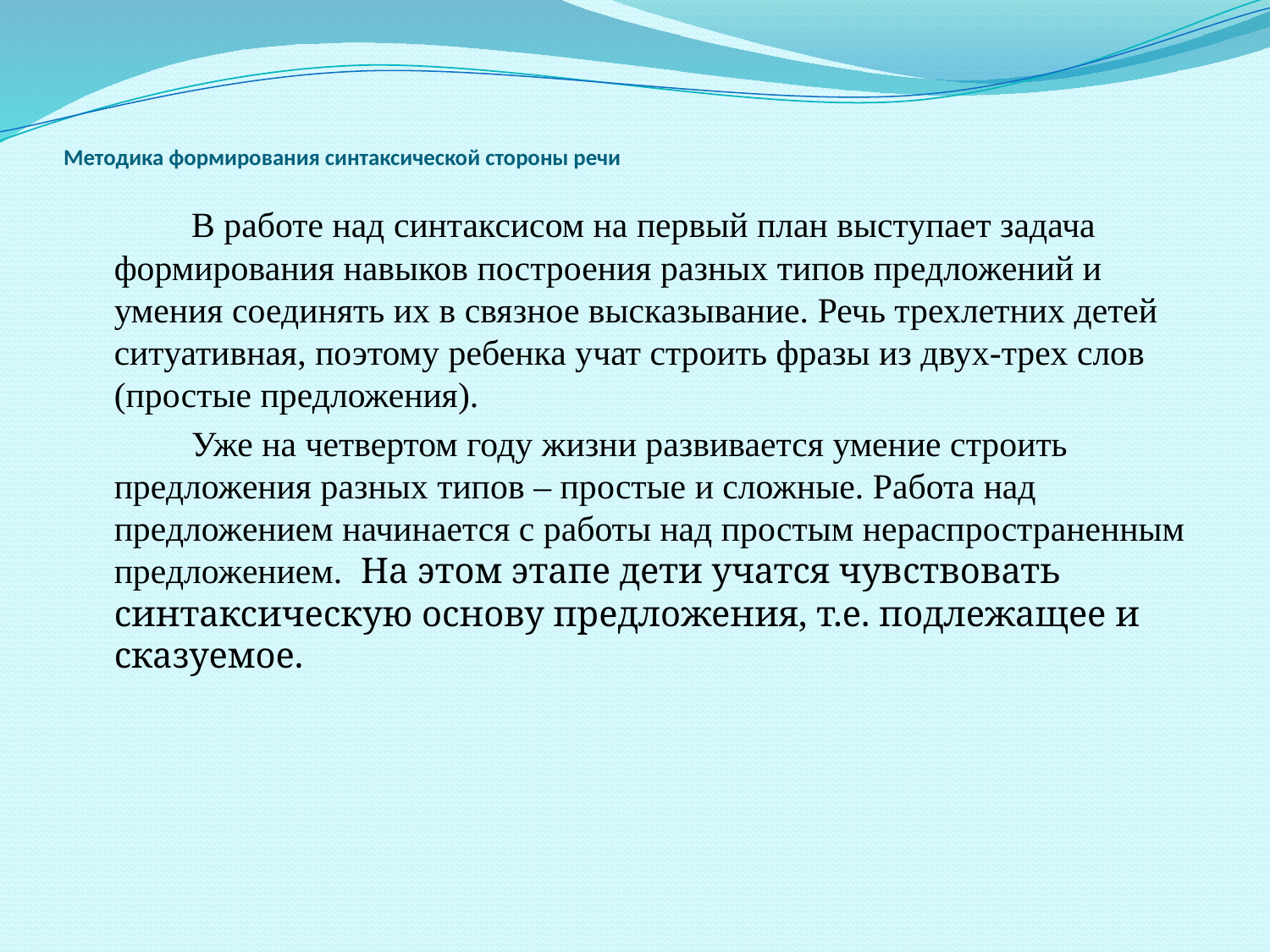

# Методика формирования синтаксической стороны речи
             В работе над синтаксисом на первый план выступает задача формирования навыков построения разных типов предложений и умения соединять их в связное высказывание. Речь трехлетних детей ситуативная, поэтому ребенка учат строить фразы из двух-трех слов (простые предложения).
             Уже на четвертом году жизни развивается умение строить предложения разных типов – простые и сложные. Работа над предложением начинается с работы над простым нераспространенным предложением.  На этом этапе дети учатся чувствовать синтаксическую основу предложения, т.е. подлежащее и сказуемое.